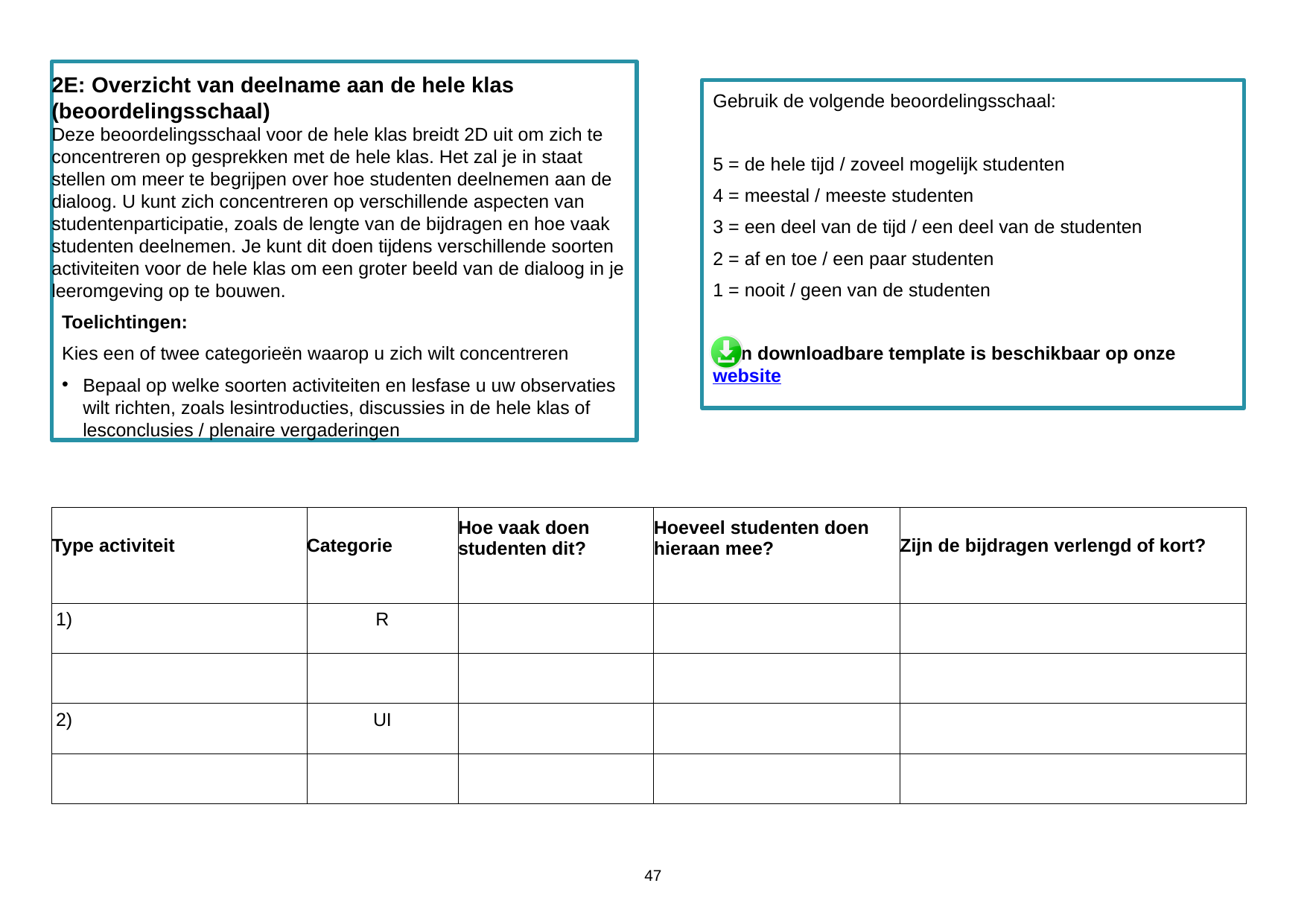

2E: Overzicht van deelname aan de hele klas (beoordelingsschaal)
Deze beoordelingsschaal voor de hele klas breidt 2D uit om zich te concentreren op gesprekken met de hele klas. Het zal je in staat stellen om meer te begrijpen over hoe studenten deelnemen aan de dialoog. U kunt zich concentreren op verschillende aspecten van studentenparticipatie, zoals de lengte van de bijdragen en hoe vaak studenten deelnemen. Je kunt dit doen tijdens verschillende soorten activiteiten voor de hele klas om een groter beeld van de dialoog in je leeromgeving op te bouwen.
Toelichtingen:
Kies een of twee categorieën waarop u zich wilt concentreren
Bepaal op welke soorten activiteiten en lesfase u uw observaties wilt richten, zoals lesintroducties, discussies in de hele klas of lesconclusies / plenaire vergaderingen
Gebruik de volgende beoordelingsschaal:

5 = de hele tijd / zoveel mogelijk studenten
4 = meestal / meeste studenten
3 = een deel van de tijd / een deel van de studenten
2 = af en toe / een paar studenten
1 = nooit / geen van de studenten

 Een downloadbare template is beschikbaar op onze website

| Type activiteit | Categorie | Hoe vaak doen studenten dit? | Hoeveel studenten doen hieraan mee? | Zijn de bijdragen verlengd of kort? |
| --- | --- | --- | --- | --- |
| 1) | R |  |  |  |
|  |  |  |  |  |
| 2) | UI |  |  |  |
|  |  |  |  |  |
47